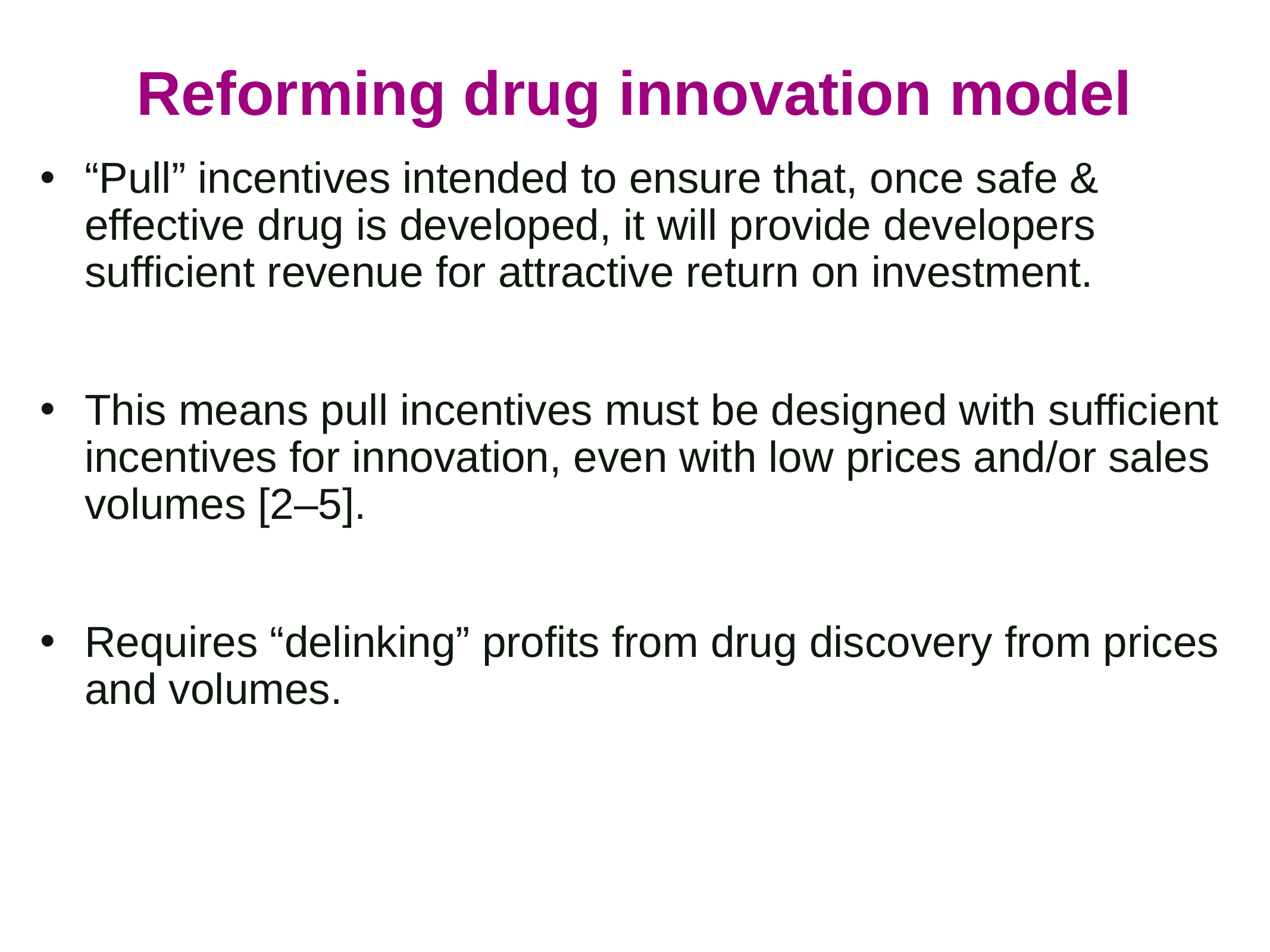

# Reforming drug innovation model
“Pull” incentives intended to ensure that, once safe & effective drug is developed, it will provide developers sufficient revenue for attractive return on investment.

This means pull incentives must be designed with sufficient incentives for innovation, even with low prices and/or sales volumes [2–5].

Requires “delinking” profits from drug discovery from prices and volumes.